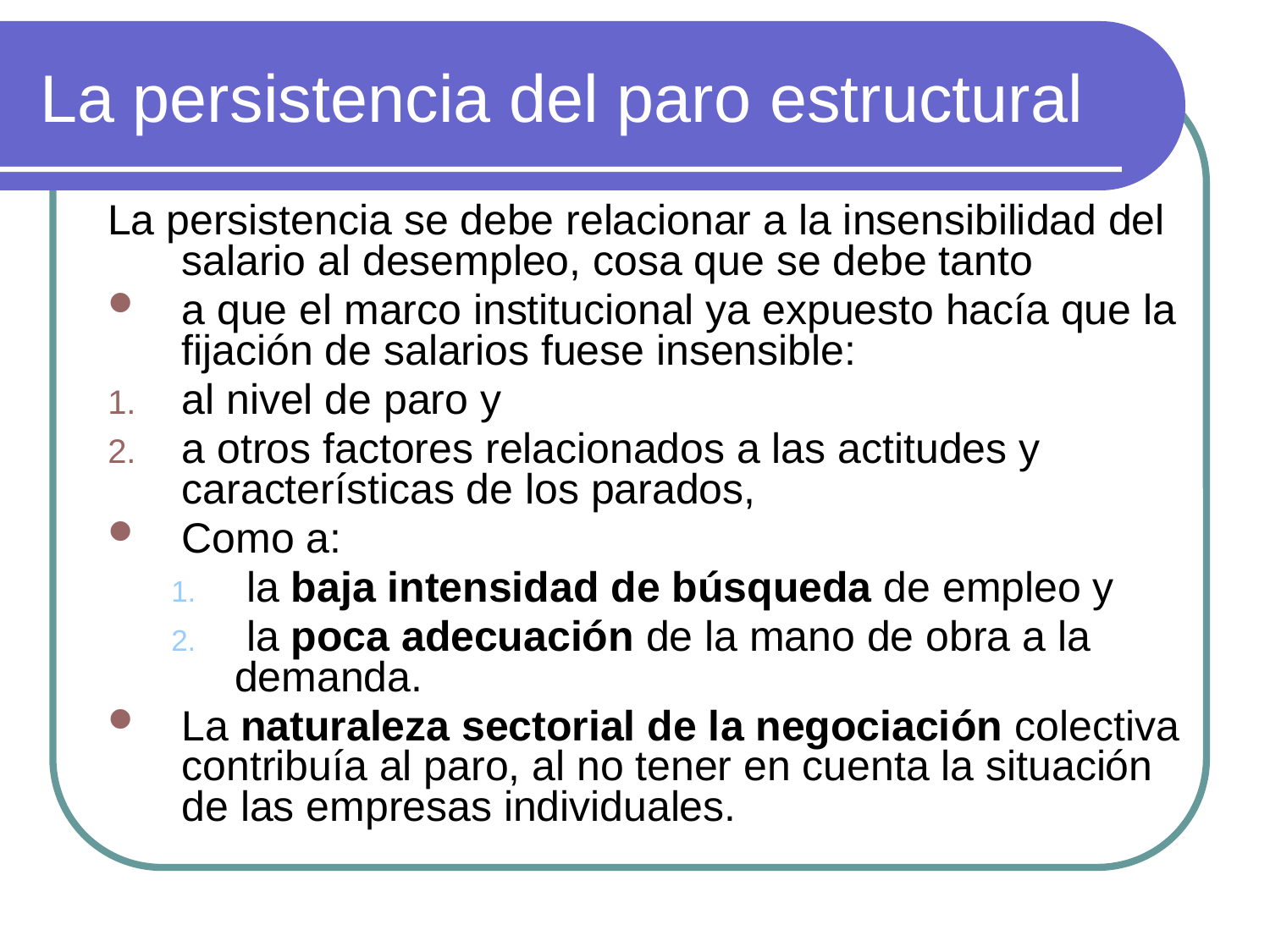

# La persistencia del paro estructural
La persistencia se debe relacionar a la insensibilidad del salario al desempleo, cosa que se debe tanto
a que el marco institucional ya expuesto hacía que la fijación de salarios fuese insensible:
al nivel de paro y
a otros factores relacionados a las actitudes y características de los parados,
Como a:
 la baja intensidad de búsqueda de empleo y
 la poca adecuación de la mano de obra a la demanda.
La naturaleza sectorial de la negociación colectiva contribuía al paro, al no tener en cuenta la situación de las empresas individuales.